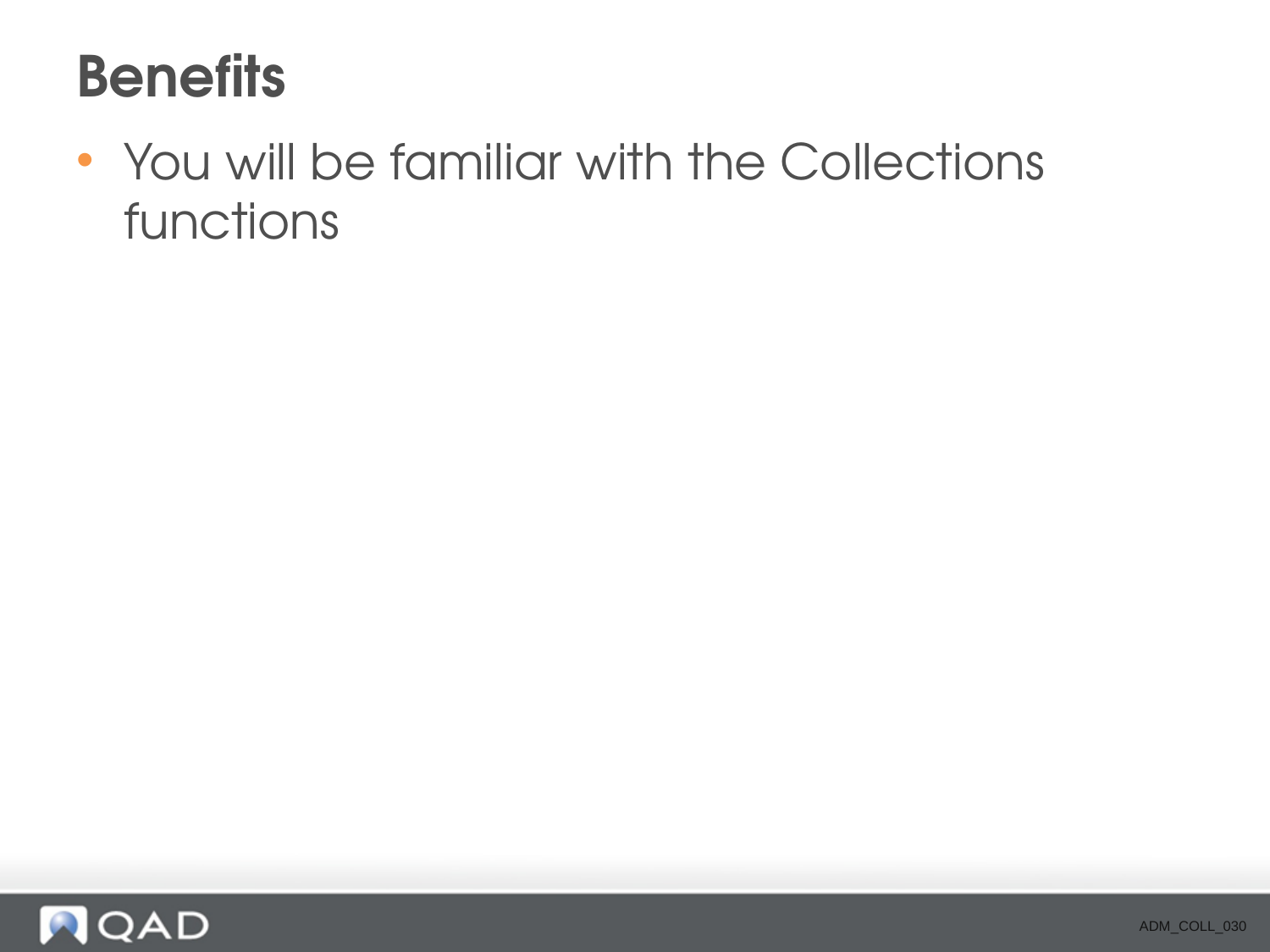

# Benefits
You will be familiar with the Collections functions

ADM_COLL_030